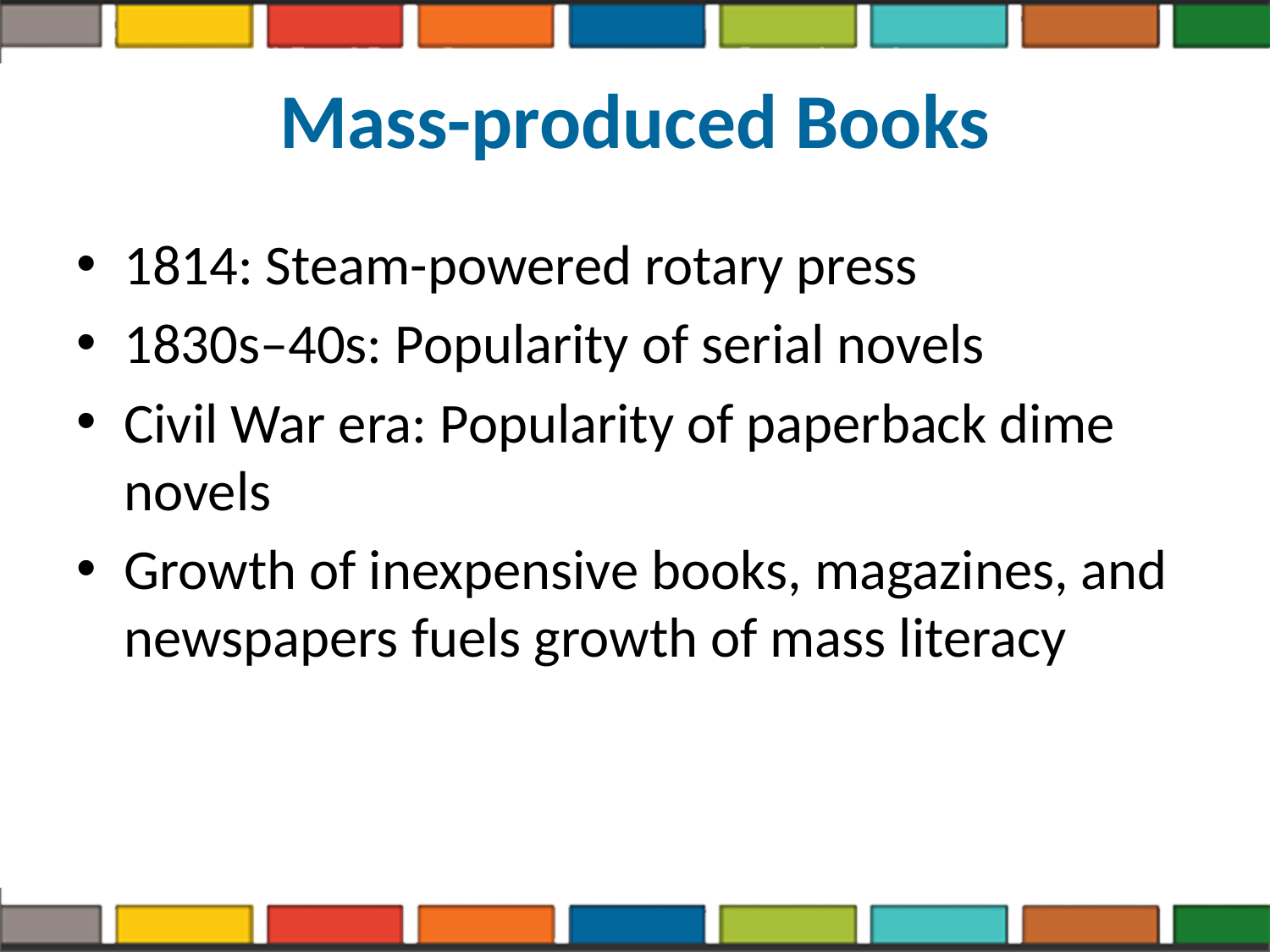

# Mass-produced Books
1814: Steam-powered rotary press
1830s–40s: Popularity of serial novels
Civil War era: Popularity of paperback dime novels
Growth of inexpensive books, magazines, and newspapers fuels growth of mass literacy